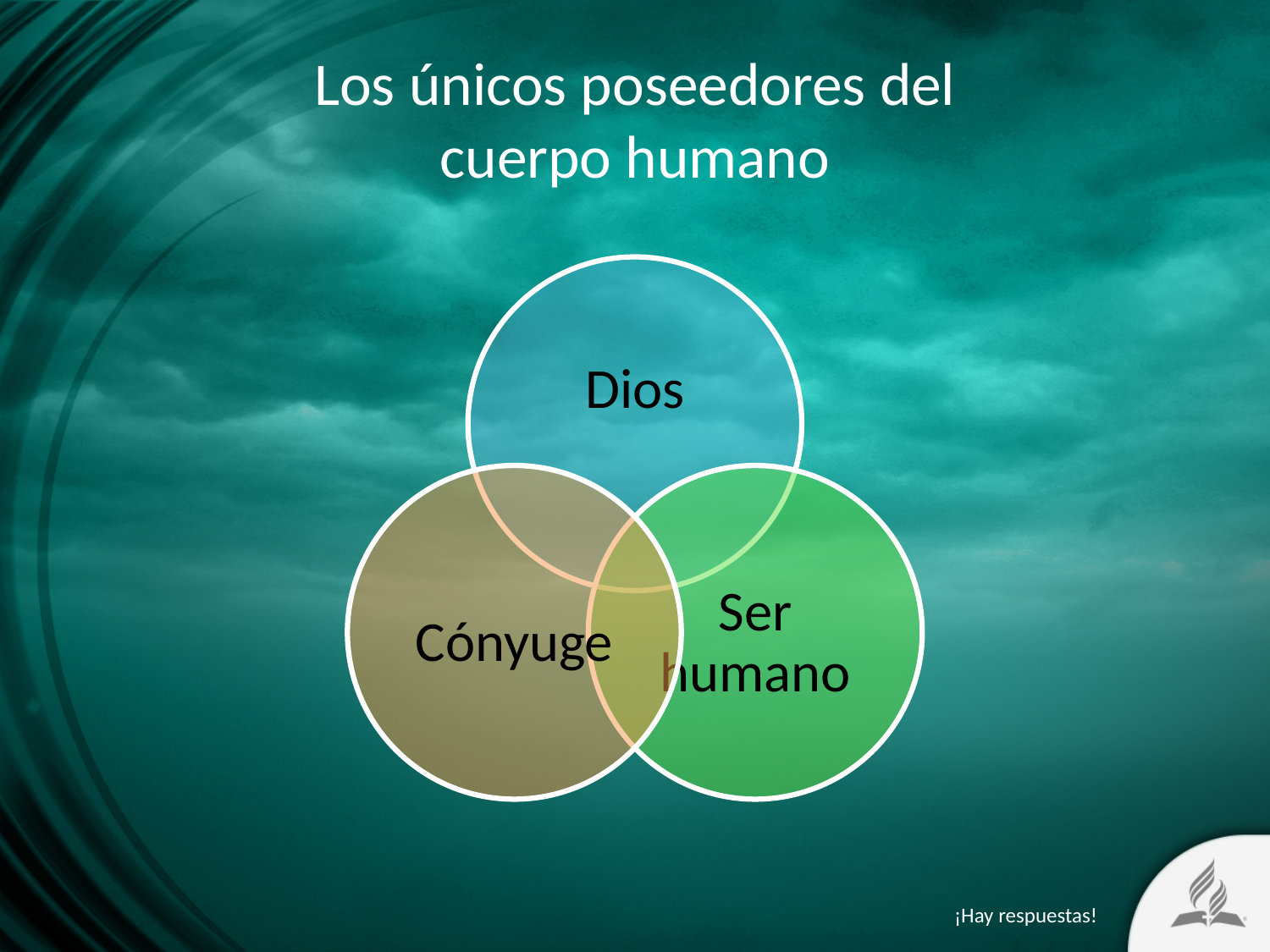

# Los únicos poseedores del cuerpo humano
Dios
Ser humano
Cónyuge
¡Hay respuestas!